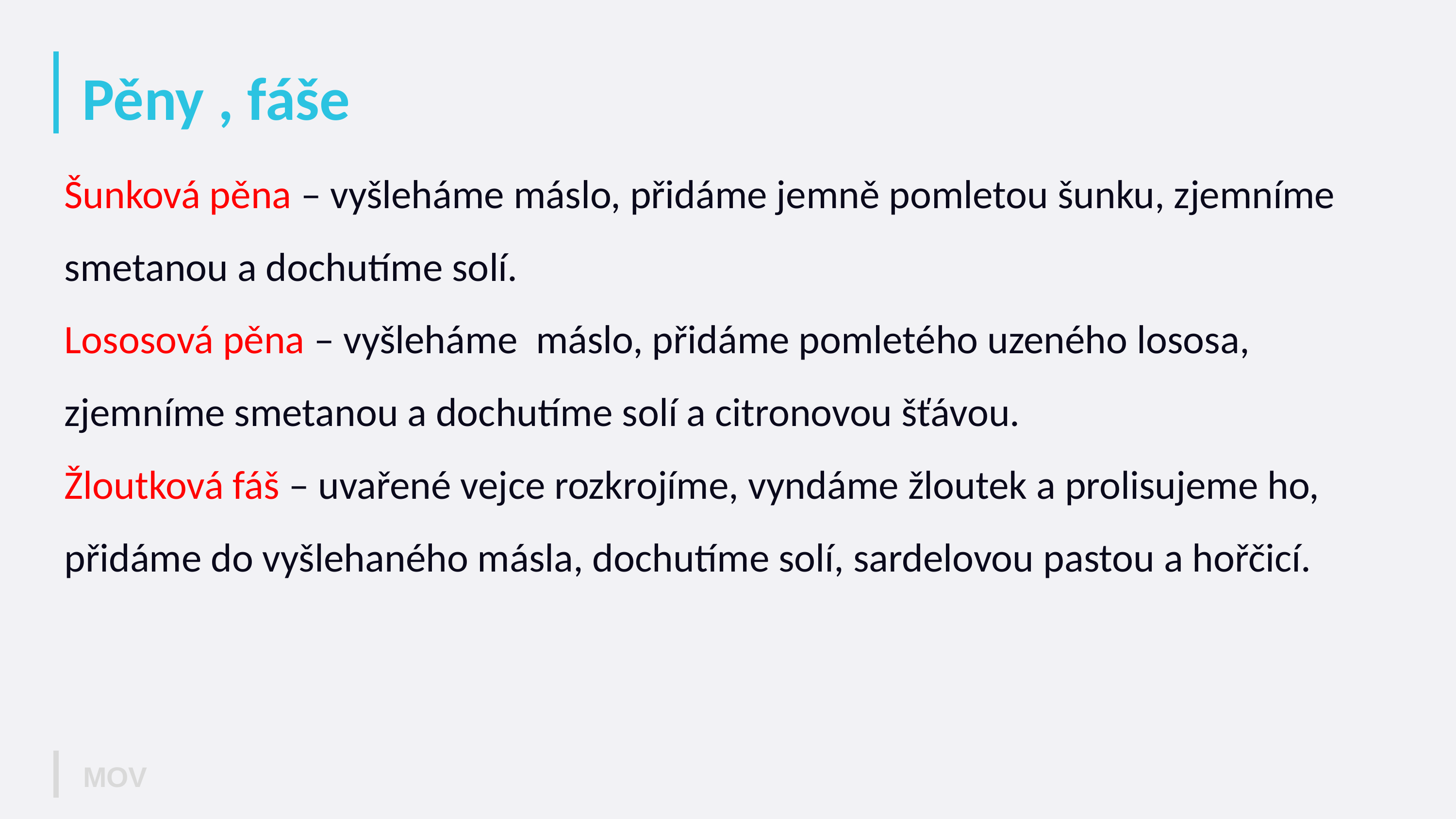

# Pěny , fáše
Šunková pěna – vyšleháme máslo, přidáme jemně pomletou šunku, zjemníme smetanou a dochutíme solí.
Lososová pěna – vyšleháme  máslo, přidáme pomletého uzeného lososa, zjemníme smetanou a dochutíme solí a citronovou šťávou.
Žloutková fáš – uvařené vejce rozkrojíme, vyndáme žloutek a prolisujeme ho, přidáme do vyšlehaného másla, dochutíme solí, sardelovou pastou a hořčicí.